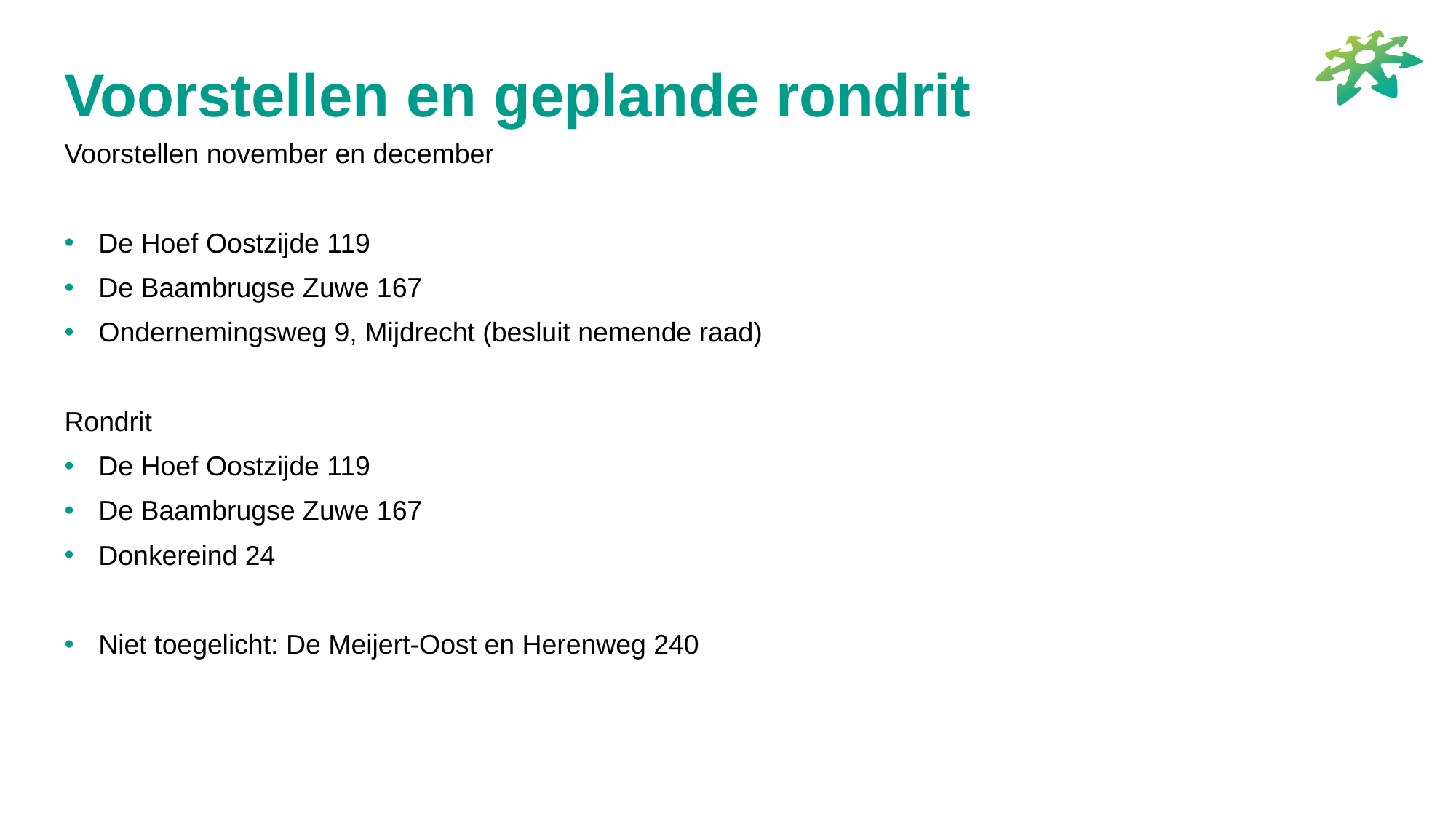

# Voorstellen en geplande rondrit
Voorstellen november en december

De Hoef Oostzijde 119
De Baambrugse Zuwe 167
Ondernemingsweg 9, Mijdrecht (besluit nemende raad)

Rondrit
De Hoef Oostzijde 119
De Baambrugse Zuwe 167
Donkereind 24

Niet toegelicht: De Meijert-Oost en Herenweg 240